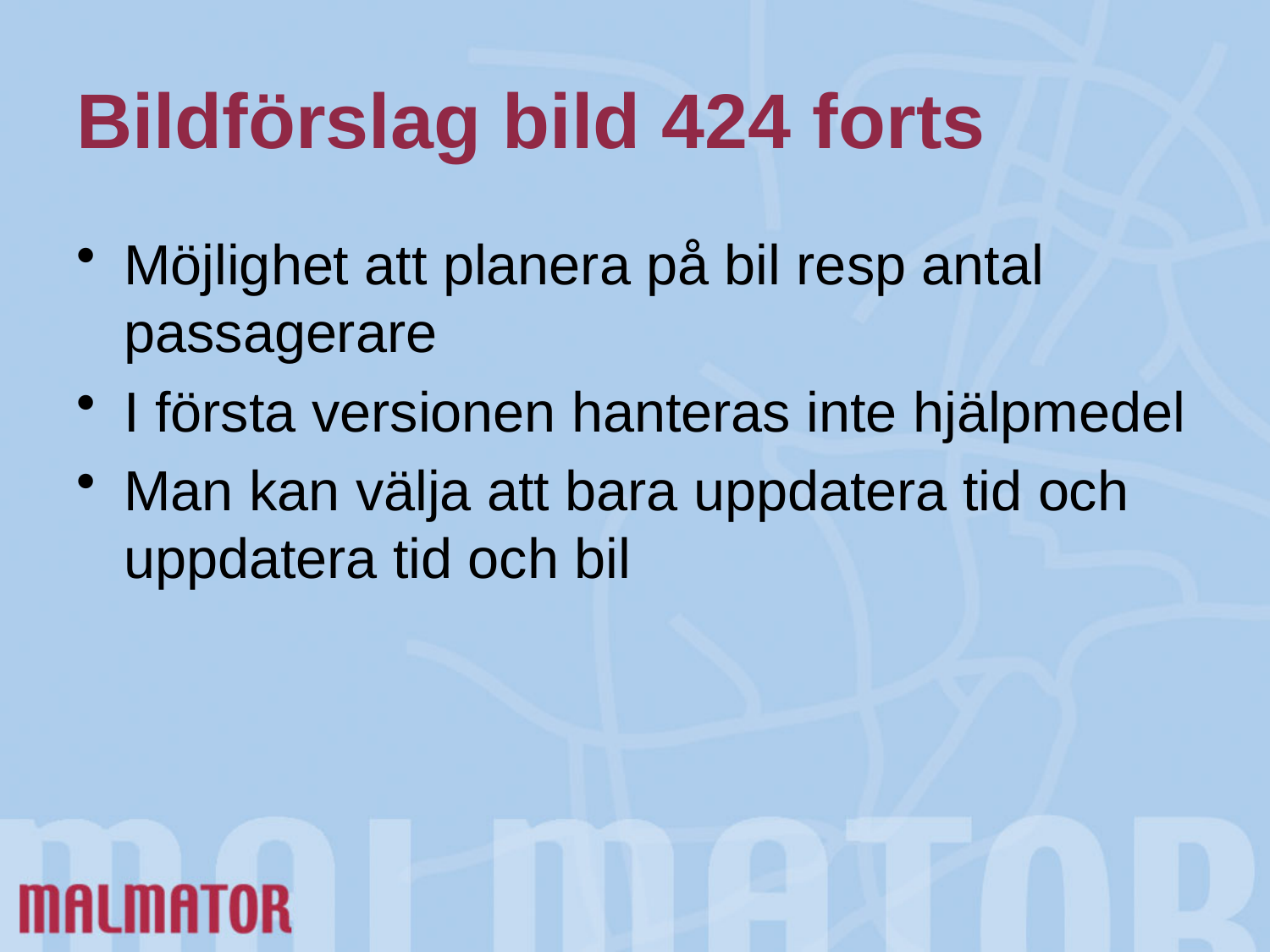

# Bildförslag bild 424 forts
Möjlighet att planera på bil resp antal passagerare
I första versionen hanteras inte hjälpmedel
Man kan välja att bara uppdatera tid och uppdatera tid och bil